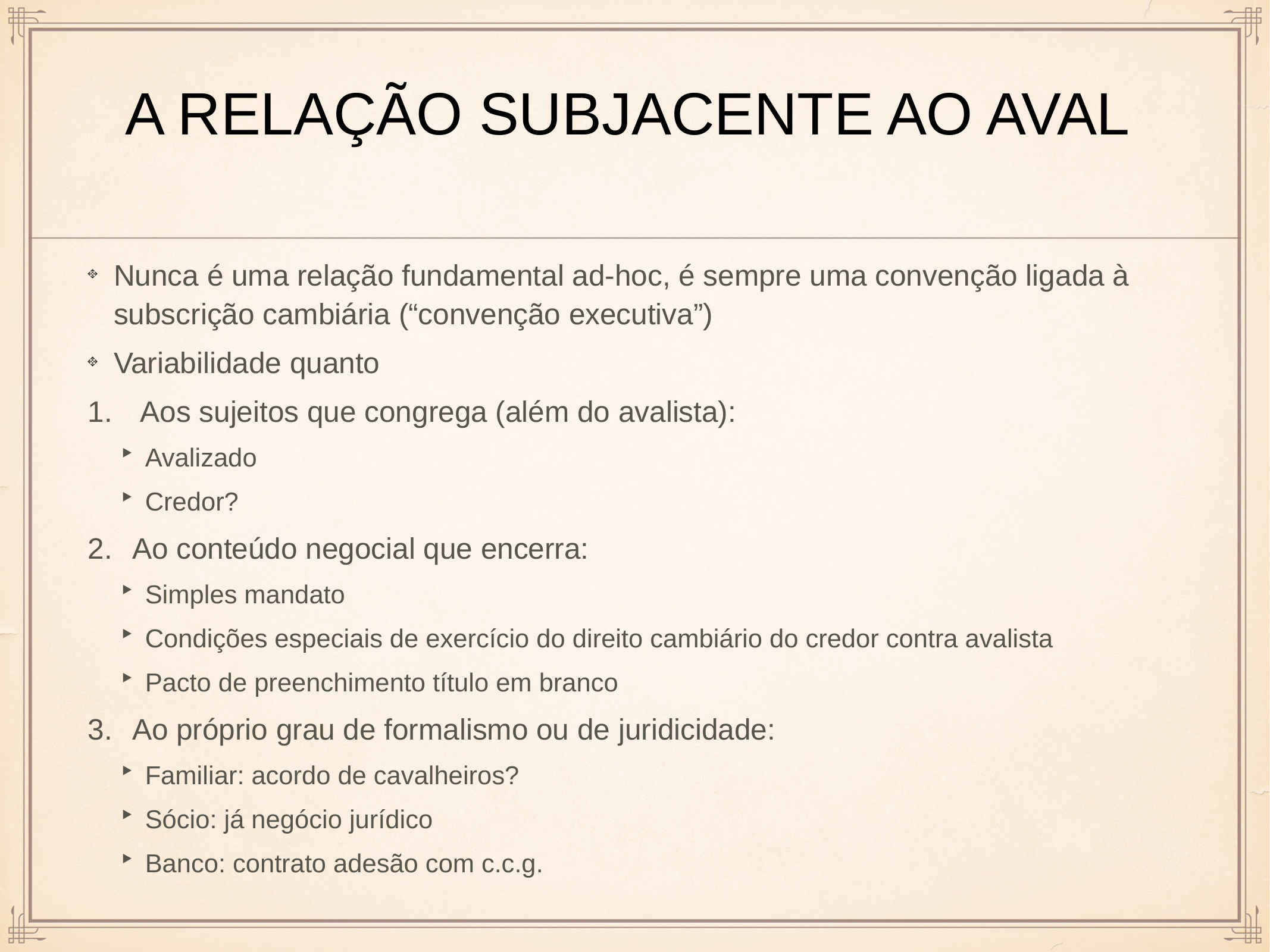

# A relação subjacente ao aval
Nunca é uma relação fundamental ad-hoc, é sempre uma convenção ligada à subscrição cambiária (“convenção executiva”)
Variabilidade quanto
 Aos sujeitos que congrega (além do avalista):
Avalizado
Credor?
Ao conteúdo negocial que encerra:
Simples mandato
Condições especiais de exercício do direito cambiário do credor contra avalista
Pacto de preenchimento título em branco
Ao próprio grau de formalismo ou de juridicidade:
Familiar: acordo de cavalheiros?
Sócio: já negócio jurídico
Banco: contrato adesão com c.c.g.